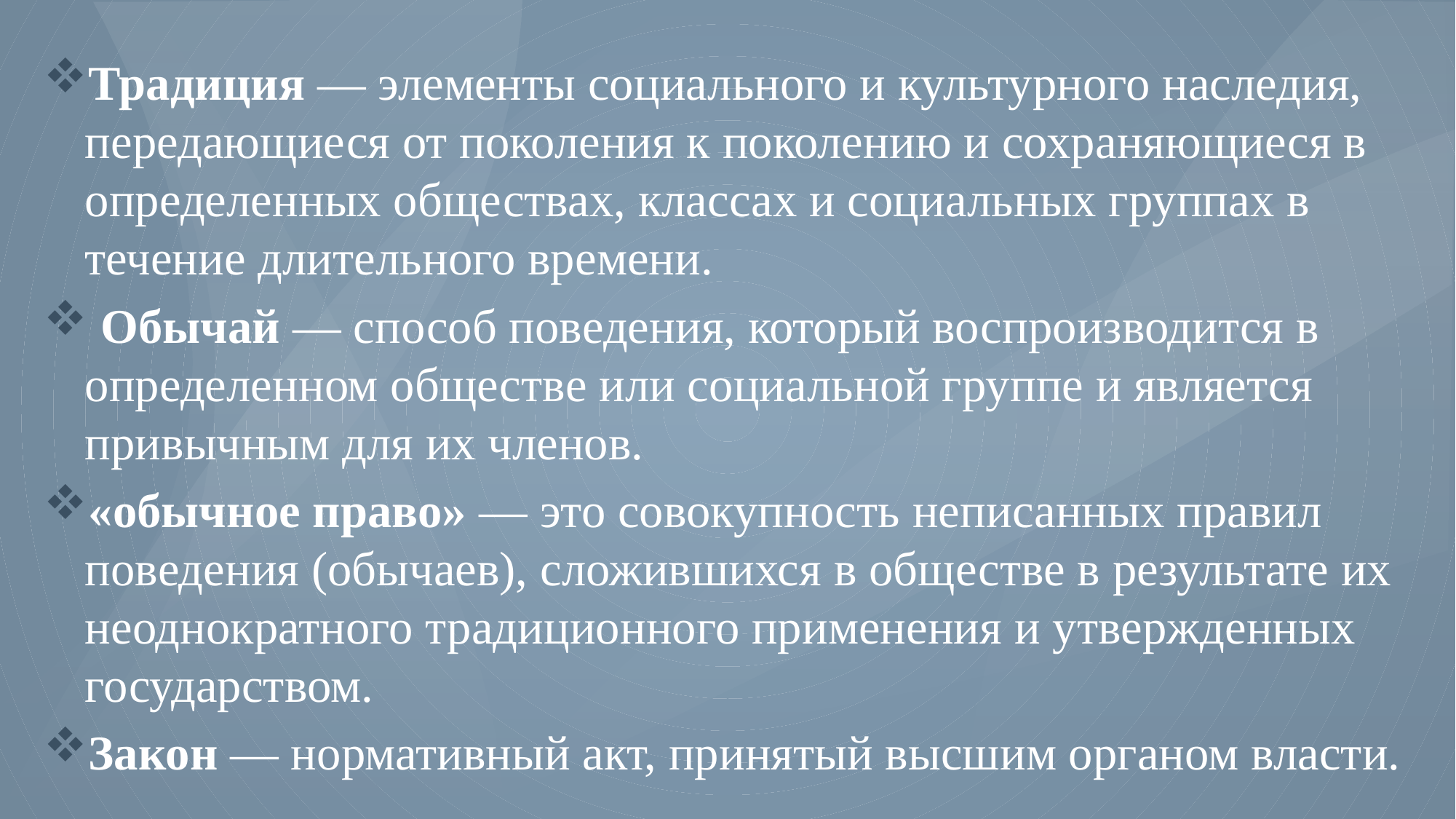

Традиция — элементы социального и культурного наследия, передающиеся от поколения к поколению и сохраняющиеся в определенных обществах, классах и социальных группах в течение длительного времени.
 Обычай — способ поведения, который воспроизводится в определенном обществе или социальной группе и является привычным для их членов.
«обычное право» — это совокупность неписанных правил поведения (обычаев), сложившихся в обществе в результате их неоднократного традиционного применения и утвержденных государством.
Закон — нормативный акт, принятый высшим органом власти.